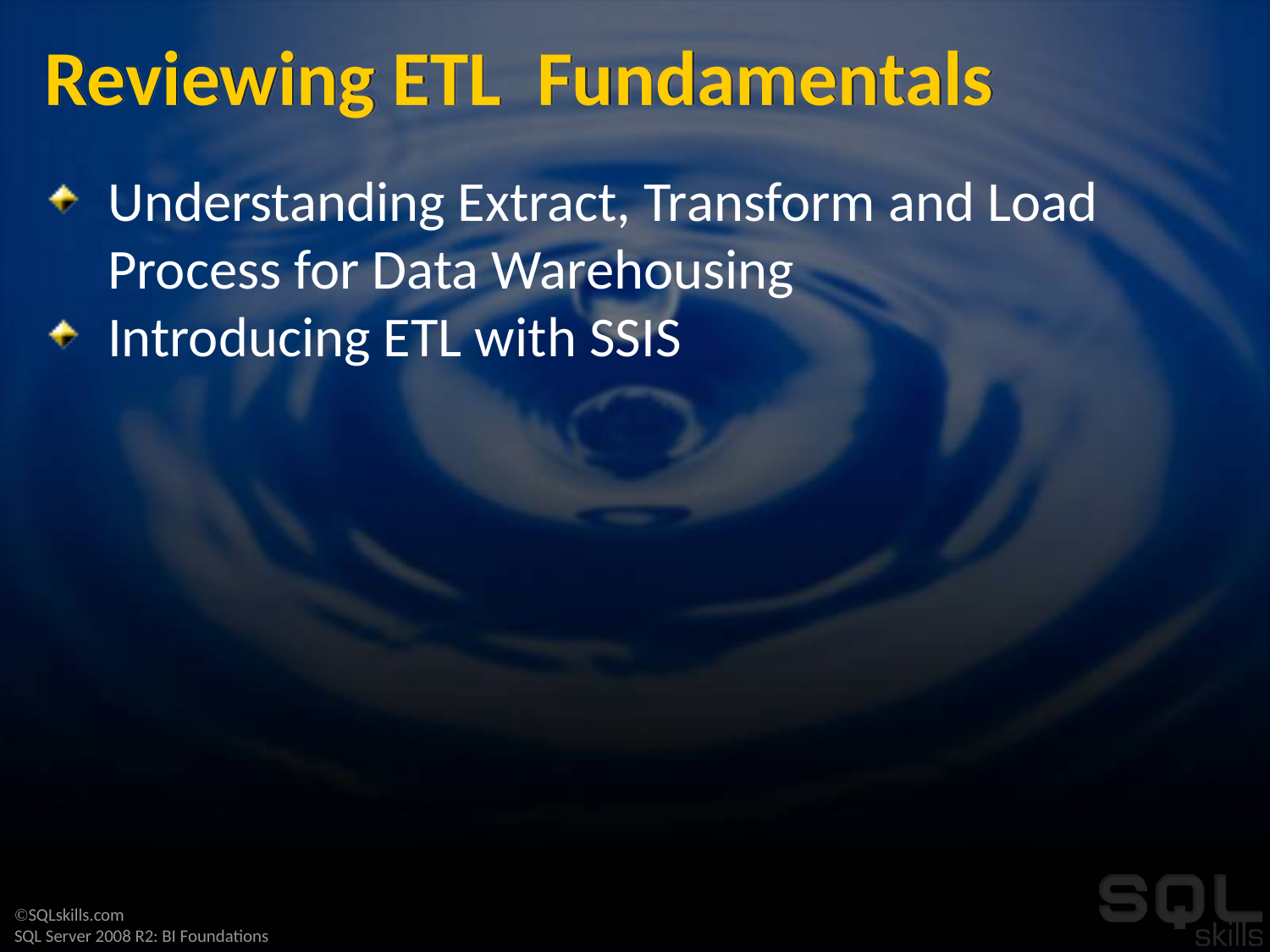

# Reviewing ETL  Fundamentals
Understanding Extract, Transform and Load Process for Data Warehousing
Introducing ETL with SSIS